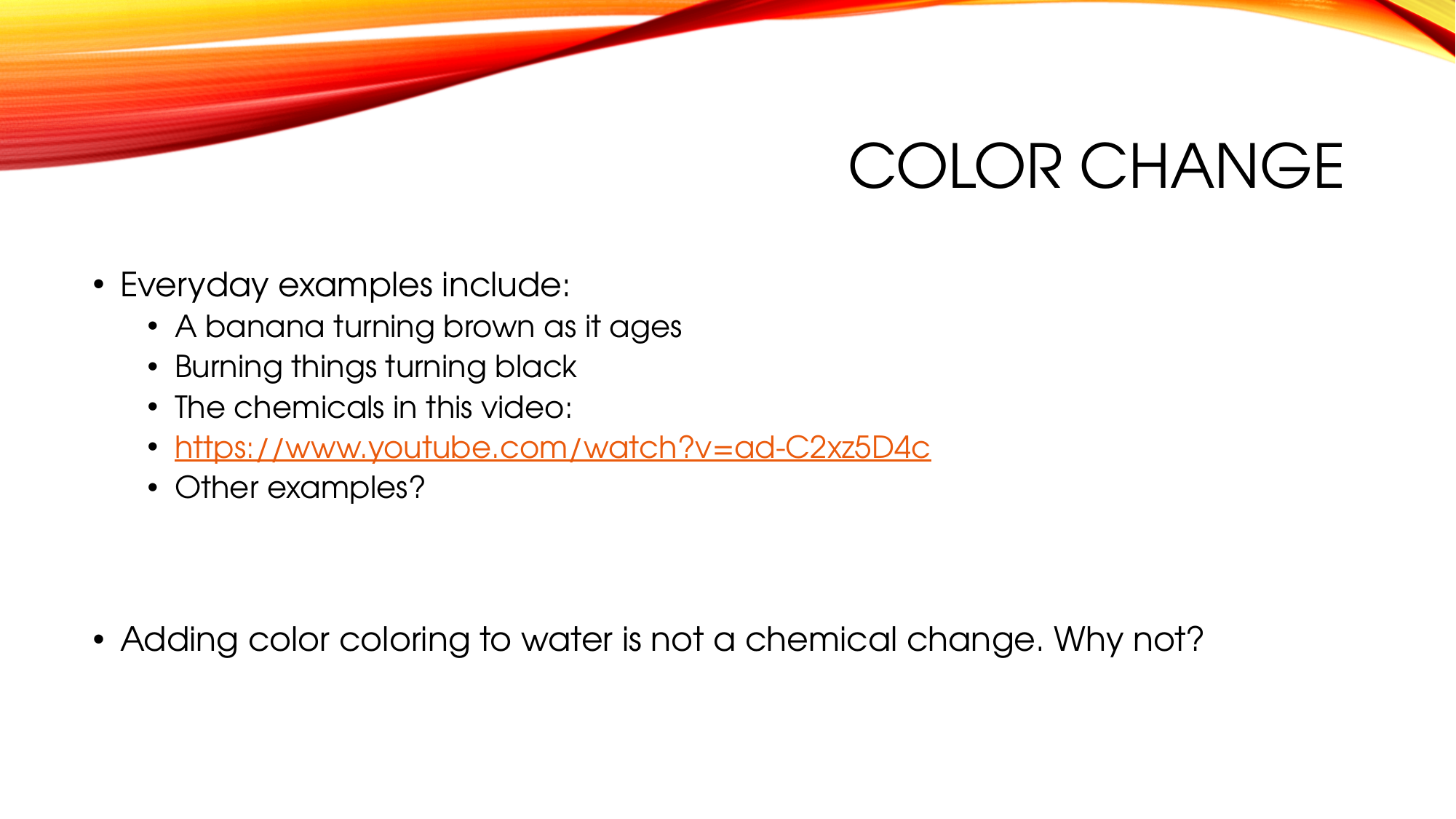

# Color Change
Everyday examples include:
A banana turning brown as it ages
Burning things turning black
The chemicals in this video:
https://www.youtube.com/watch?v=ad-C2xz5D4c
Other examples?

Adding color coloring to water is not a chemical change. Why not?